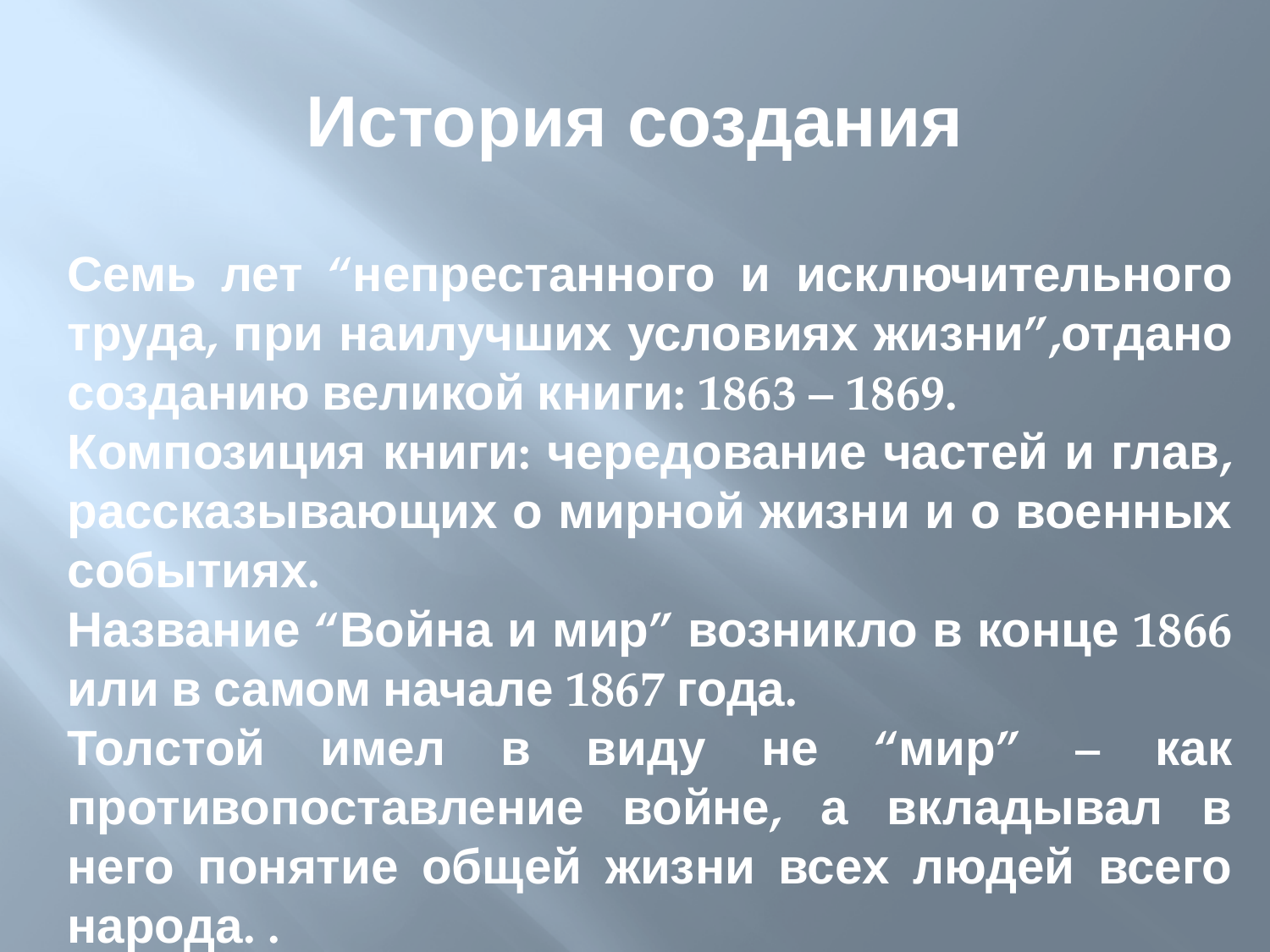

# История создания
Семь лет “непрестанного и исключительного труда, при наилучших условиях жизни”,отдано созданию великой книги: 1863 – 1869.
Композиция книги: чередование частей и глав, рассказывающих о мирной жизни и о военных событиях.
Название “Война и мир” возникло в конце 1866 или в самом начале 1867 года.
Толстой имел в виду не “мир” – как противопоставление войне, а вкладывал в него понятие общей жизни всех людей всего народа. .